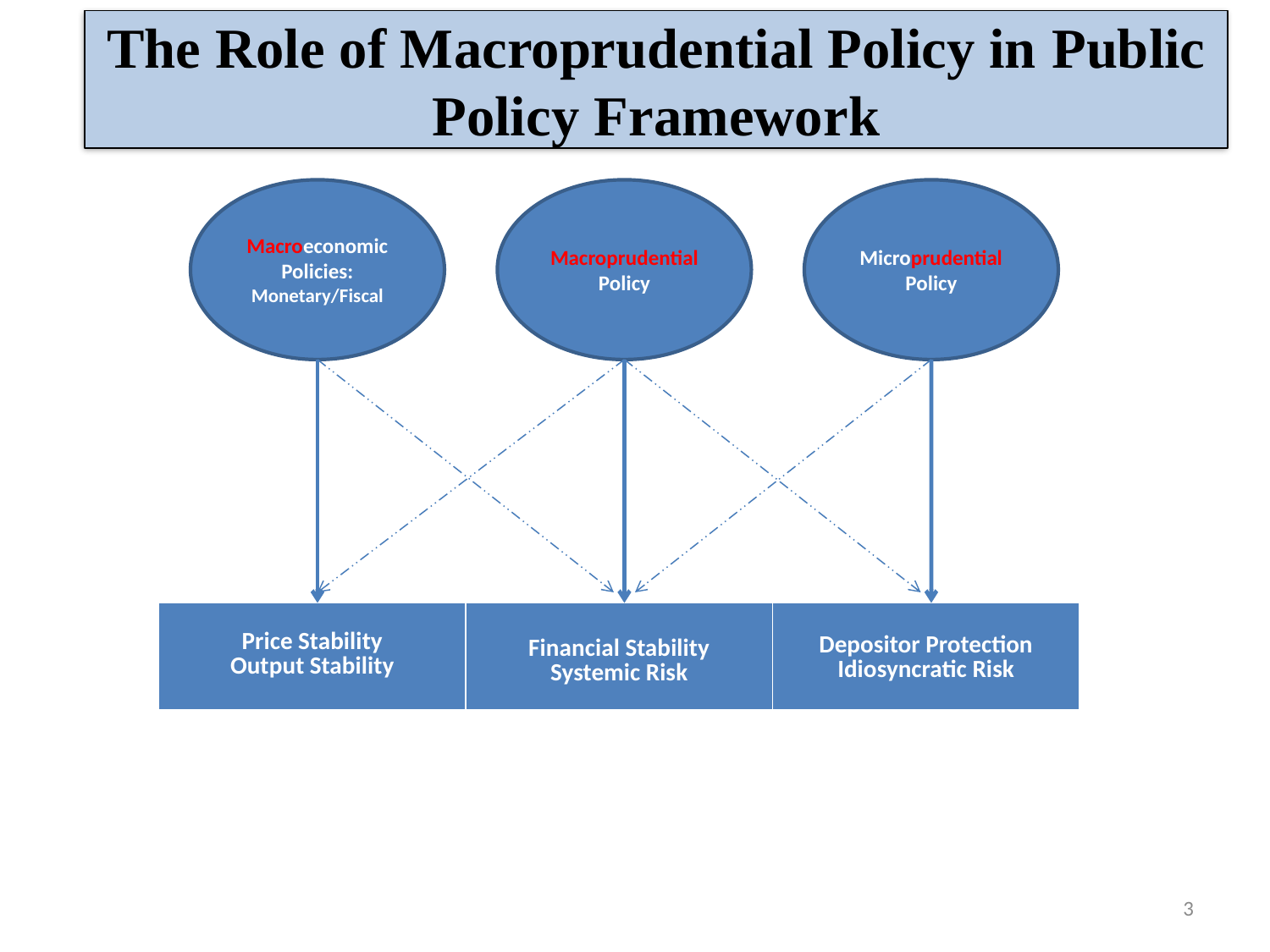

The Role of Macroprudential Policy in Public Policy Framework
Macroeconomic Policies:
Monetary/Fiscal
Macroprudential Policy
Microprudential Policy
| Price Stability Output Stability | Financial Stability Systemic Risk | Depositor Protection Idiosyncratic Risk |
| --- | --- | --- |
3